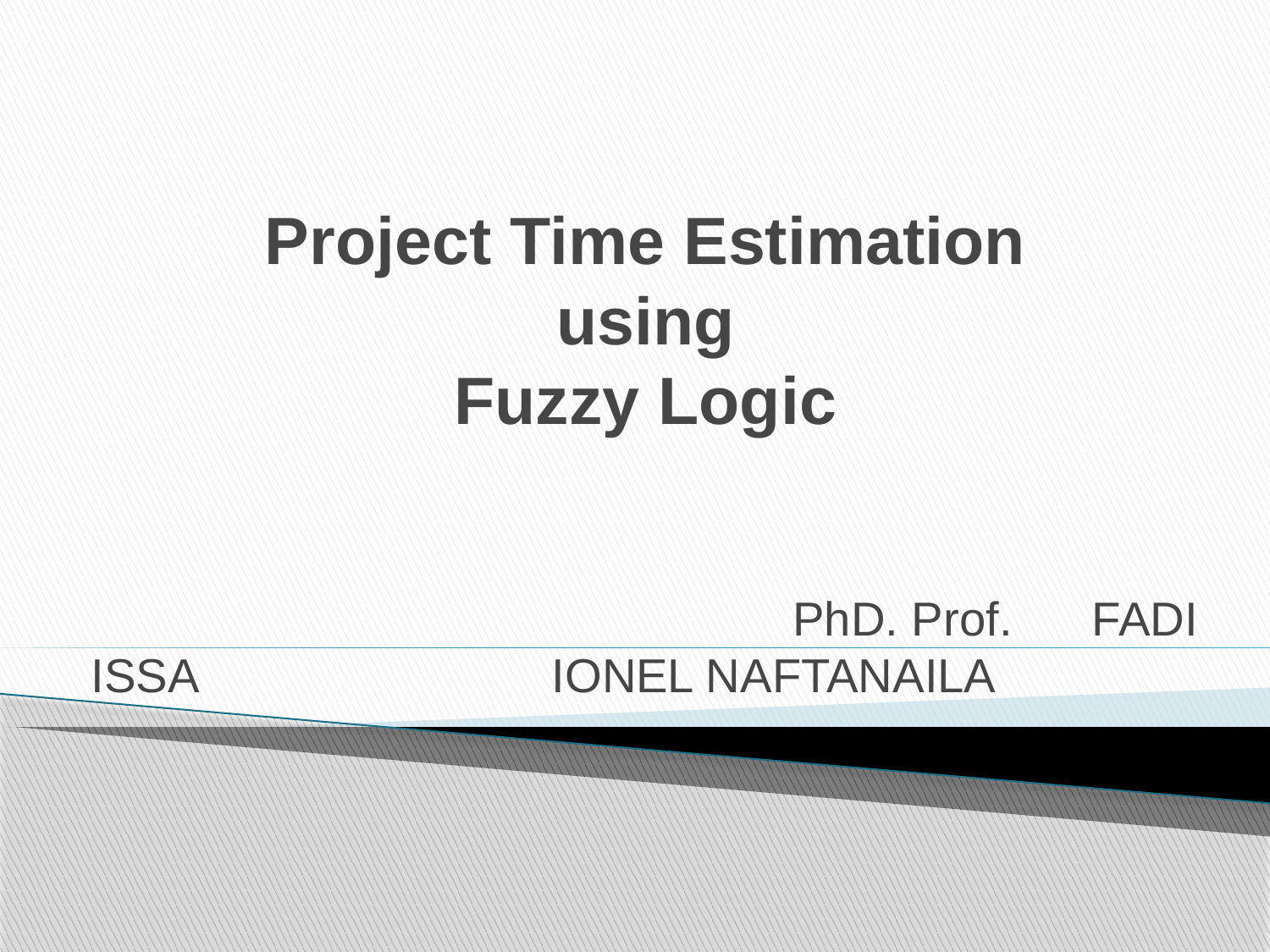

# Project Time Estimation using Fuzzy Logic
					     PhD. Prof.      FADI ISSA 			      IONEL NAFTANAILA